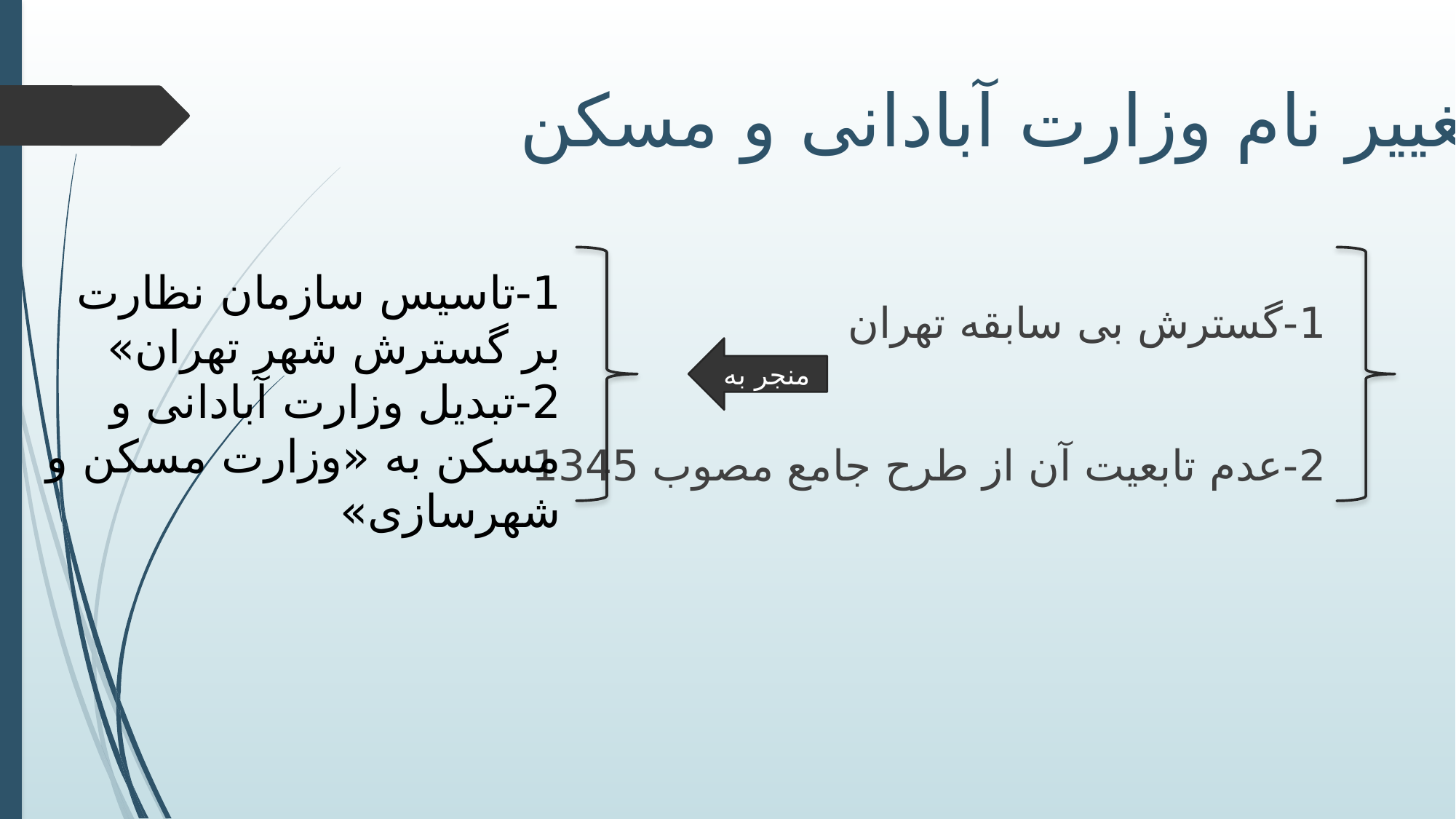

تغییر نام وزارت آبادانی و مسکن
1-گسترش بی سابقه تهران
2-عدم تابعیت آن از طرح جامع مصوب 1345

1-تاسیس سازمان نظارت بر گسترش شهر تهران»
2-تبدیل وزارت آبادانی و مسکن به «وزارت مسکن و شهرسازی»
منجر به